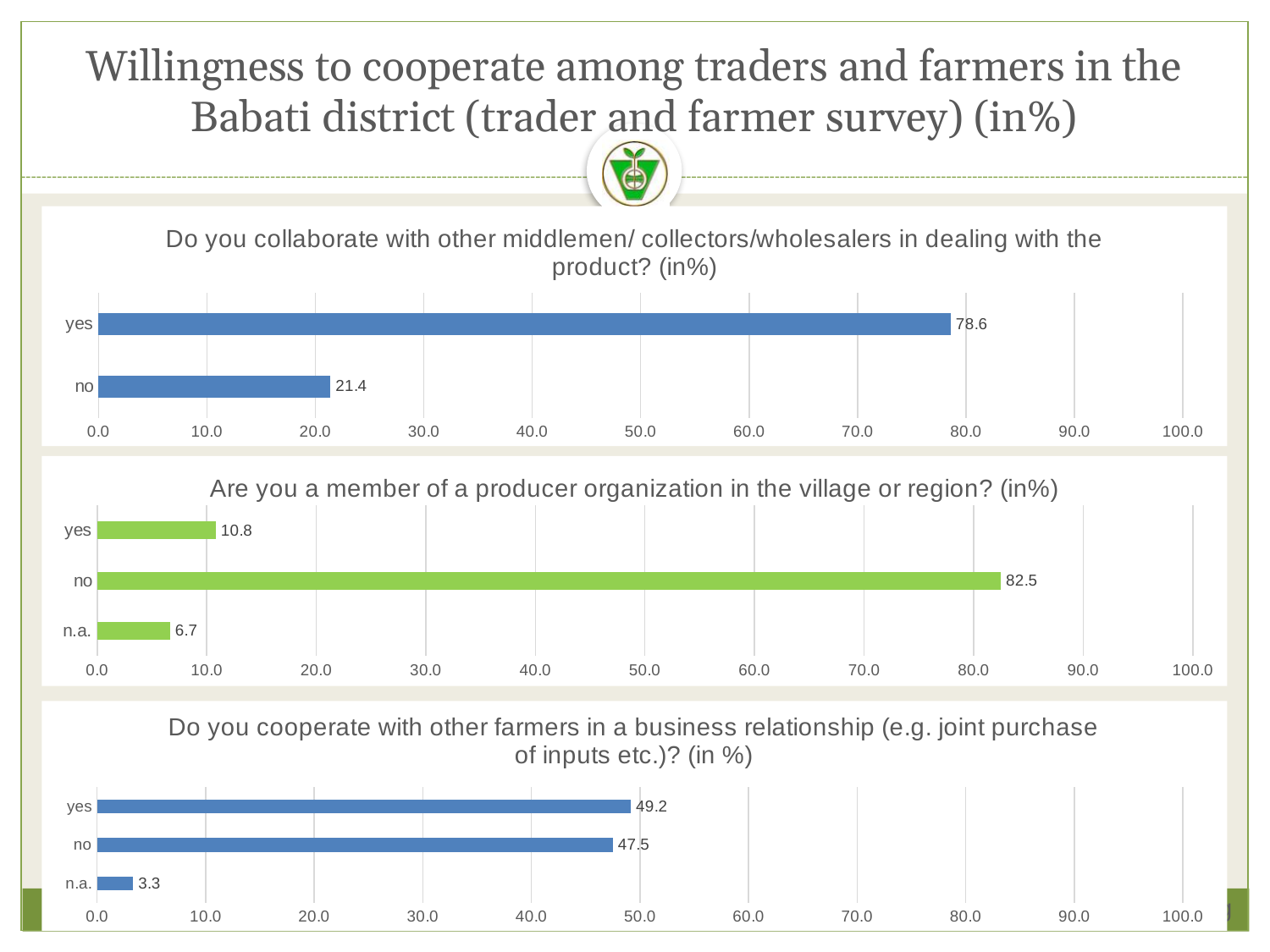

# Willingness to cooperate among traders and farmers in the Babati district (trader and farmer survey) (in%)

### Chart: Do you collaborate with other middlemen/ collectors/wholesalers in dealing with the product? (in%)

| Category |  |
|---|---|
| no | 21.4 |
| yes | 78.6 |

### Chart: Are you a member of a producer organization in the village or region? (in%)

| Category |  |
|---|---|
| n.a. | 6.666666666666667 |
| no | 82.5 |
| yes | 10.833333333333334 |

### Chart: Do you cooperate with other farmers in a business relationship (e.g. joint purchase of inputs etc.)? (in %)

| Category |  |
|---|---|
| n.a. | 3.3333333333333335 |
| no | 47.5 |
| yes | 49.166666666666664 |
16 of 16